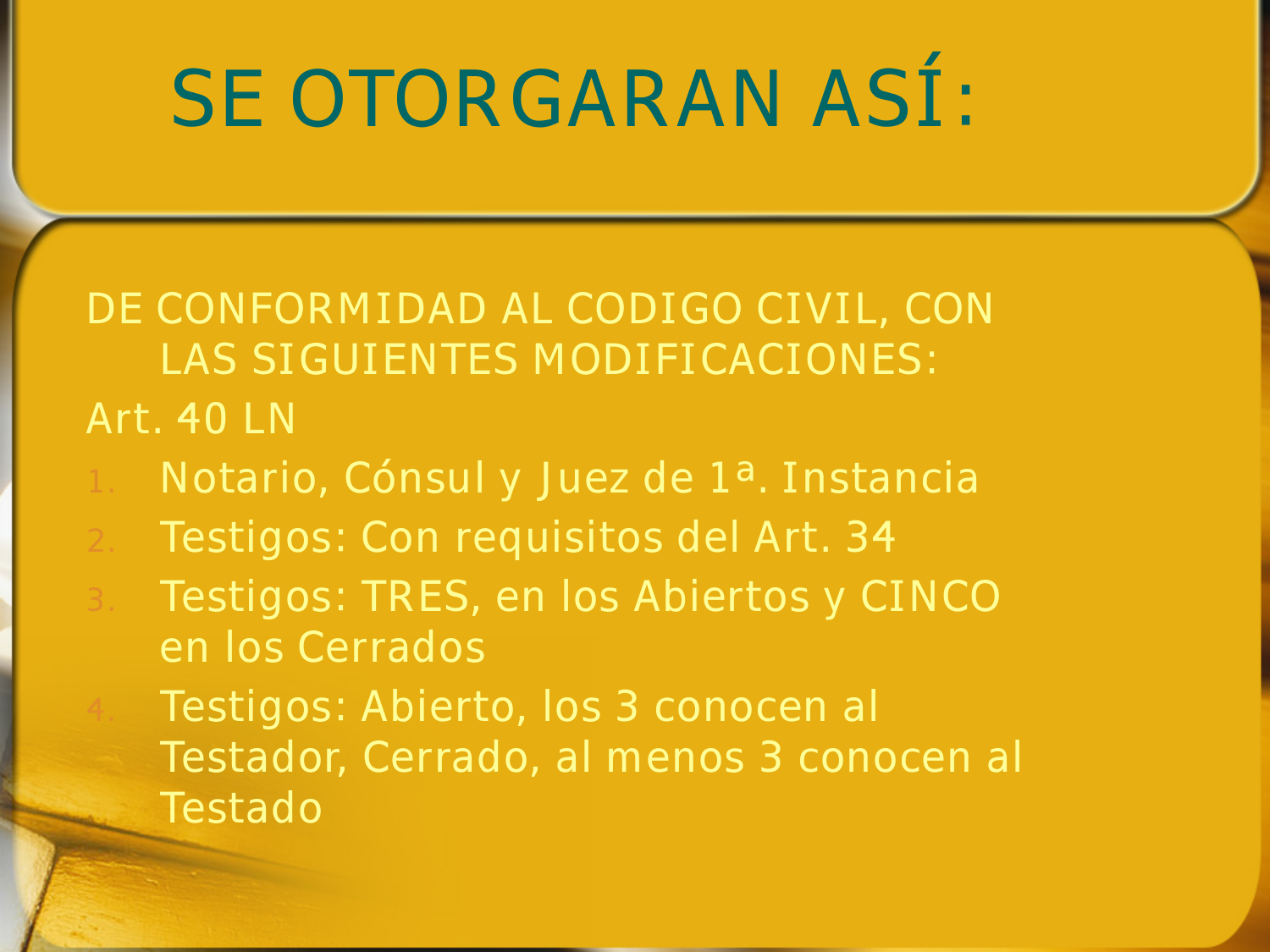

# SE OTORGARAN ASÍ:
DE CONFORMIDAD AL CODIGO CIVIL, CON LAS SIGUIENTES MODIFICACIONES:
Art. 40 LN
Notario, Cónsul y Juez de 1ª. Instancia
Testigos: Con requisitos del Art. 34
Testigos: TRES, en los Abiertos y CINCO en los Cerrados
Testigos: Abierto, los 3 conocen al Testador, Cerrado, al menos 3 conocen al Testado